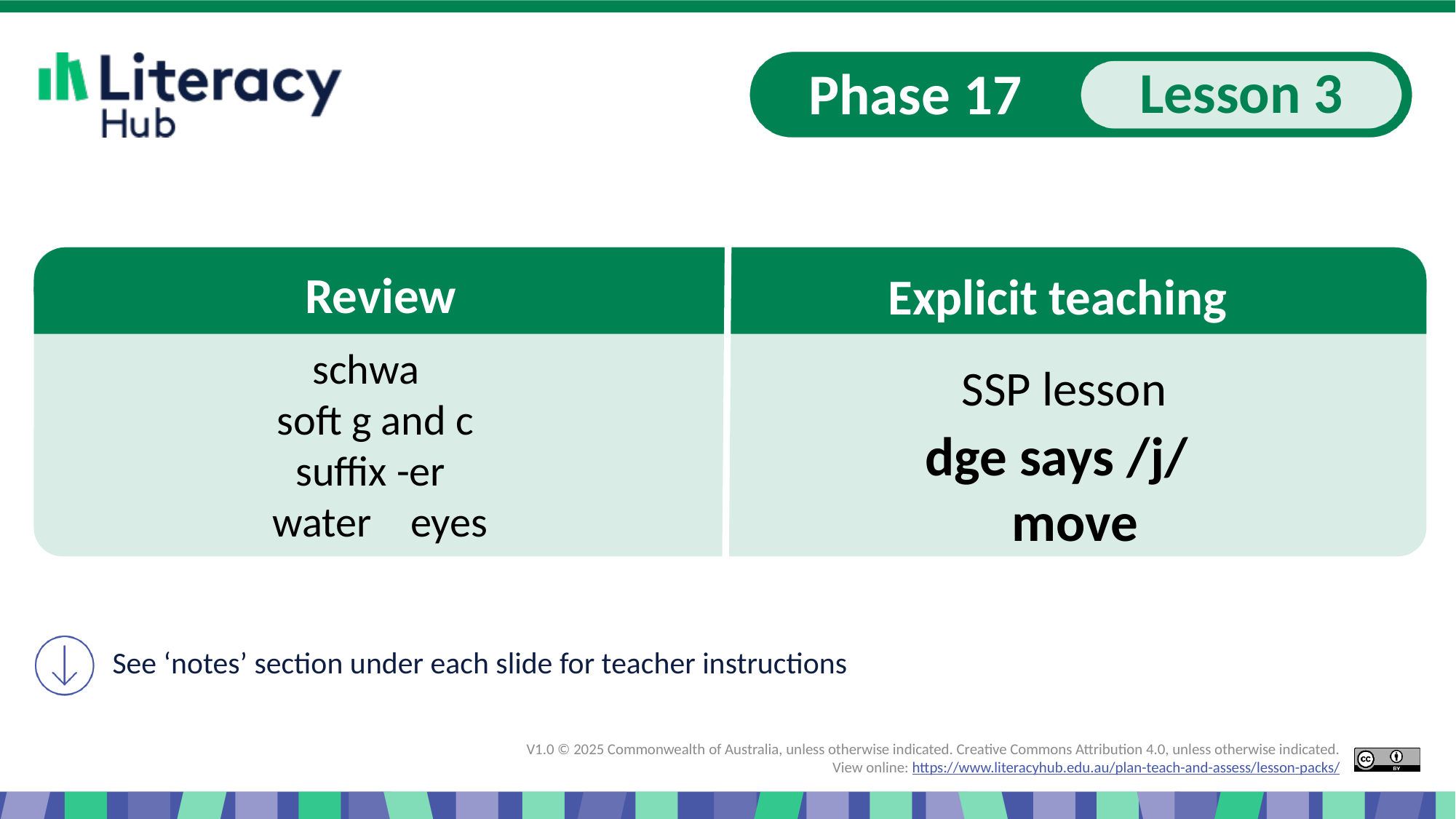

# Slide 1 Phase 17 lesson 3 Explicit teaching dge says /j/
schwa
soft g and c
suffix -er
water    eyes
dge says /j/
move